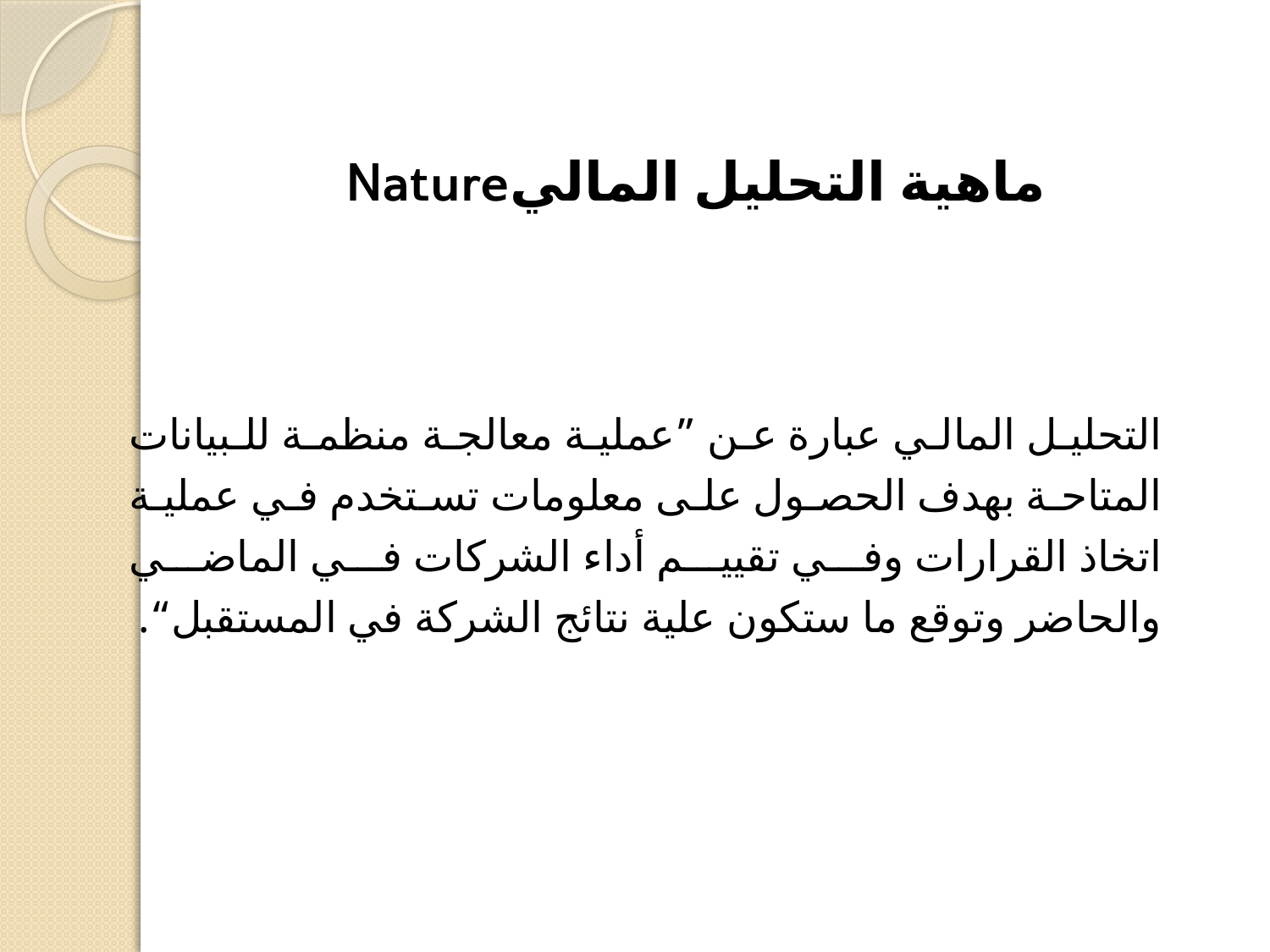

# ماهية التحليل الماليNature
التحليل المالي عبارة عن ”عملية معالجة منظمة للبيانات المتاحة بهدف الحصول على معلومات تستخدم في عملية اتخاذ القرارات وفي تقييم أداء الشركات في الماضي والحاضر وتوقع ما ستكون علية نتائج الشركة في المستقبل“.